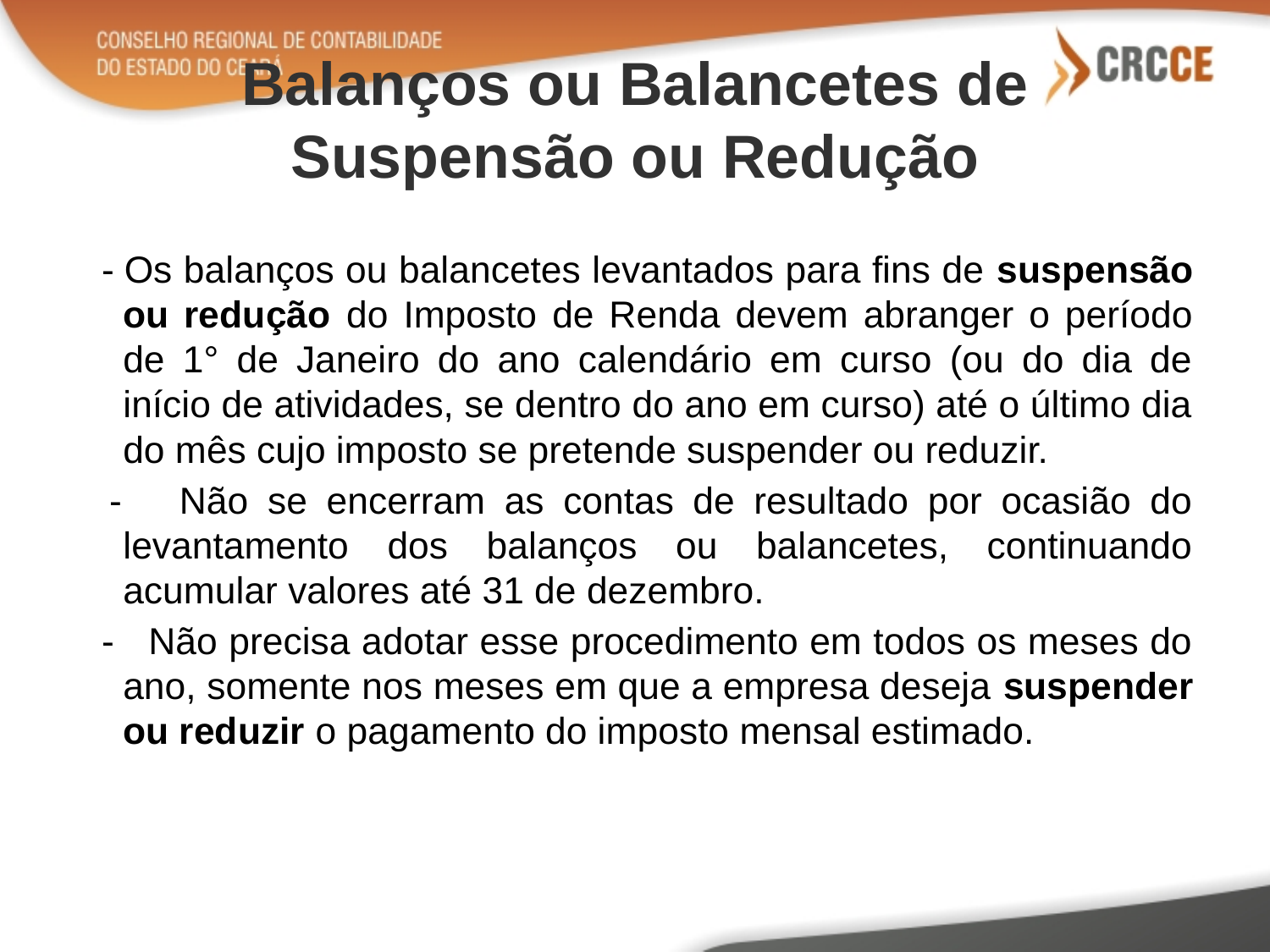

# Balanços ou Balancetes de Suspensão ou Redução

 -	Os balanços ou balancetes levantados para fins de suspensão ou redução do Imposto de Renda devem abranger o período de 1° de Janeiro do ano calendário em curso (ou do dia de início de atividades, se dentro do ano em curso) até o último dia do mês cujo imposto se pretende suspender ou reduzir.
 -   Não se encerram as contas de resultado por ocasião do levantamento dos balanços ou balancetes, continuando acumular valores até 31 de dezembro.
 -   Não precisa adotar esse procedimento em todos os meses do ano, somente nos meses em que a empresa deseja suspender ou reduzir o pagamento do imposto mensal estimado.